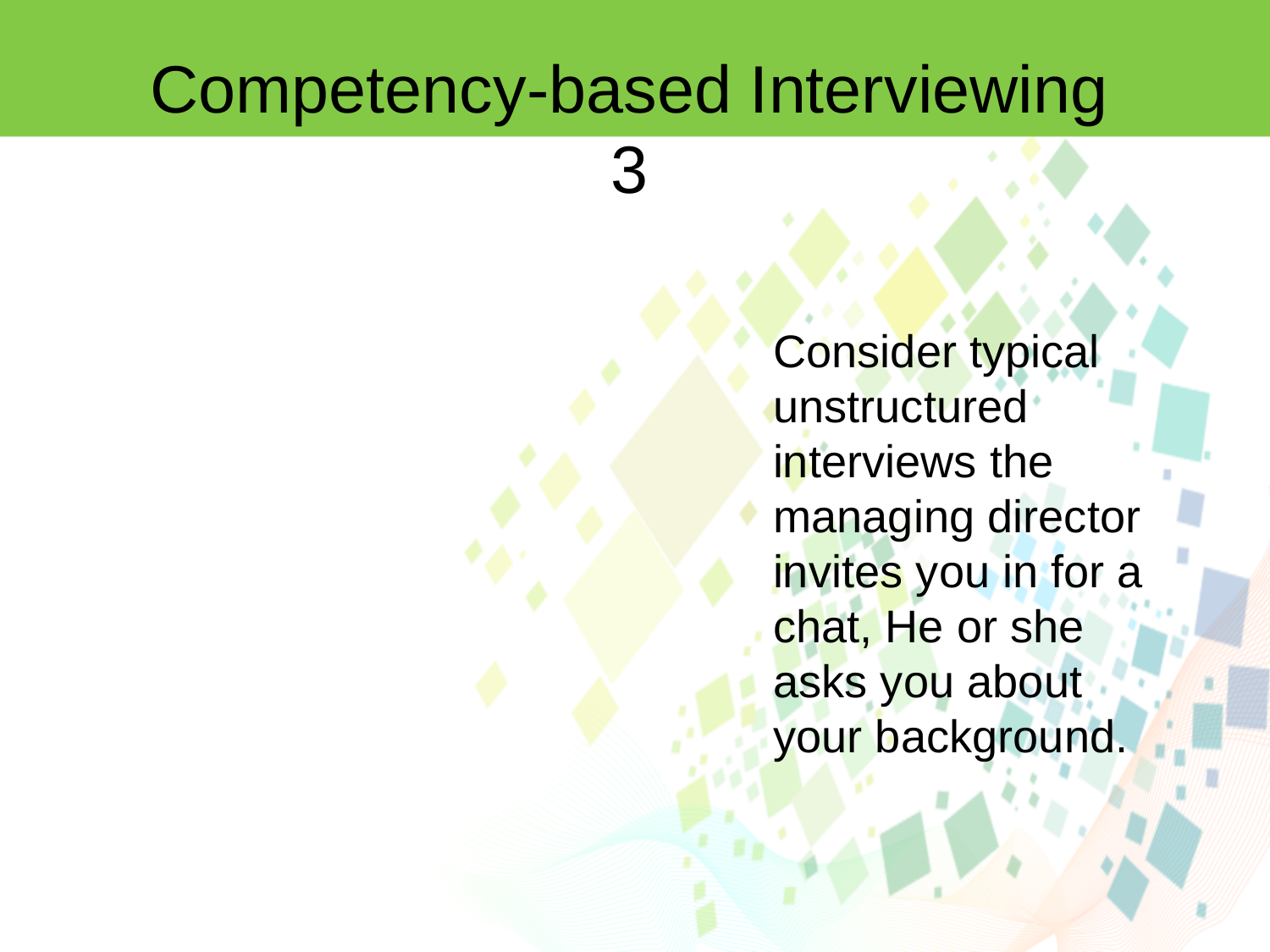

Competency-based Interviewing 3
Consider typical unstructured interviews the managing director invites you in for a chat, He or she asks you about your background.